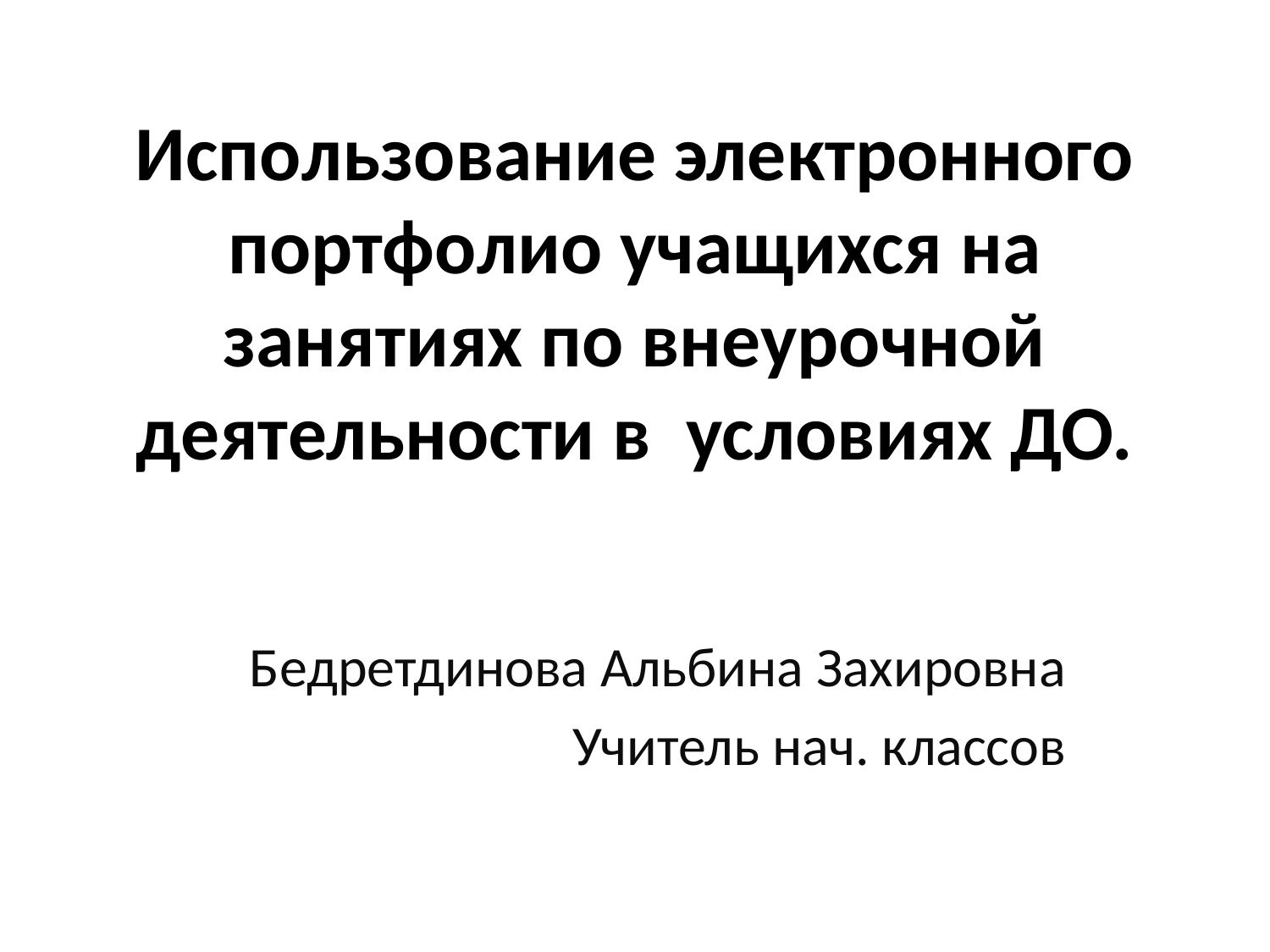

# Использование электронного портфолио учащихся на занятиях по внеурочной деятельности в  условиях ДО.
Бедретдинова Альбина Захировна
Учитель нач. классов